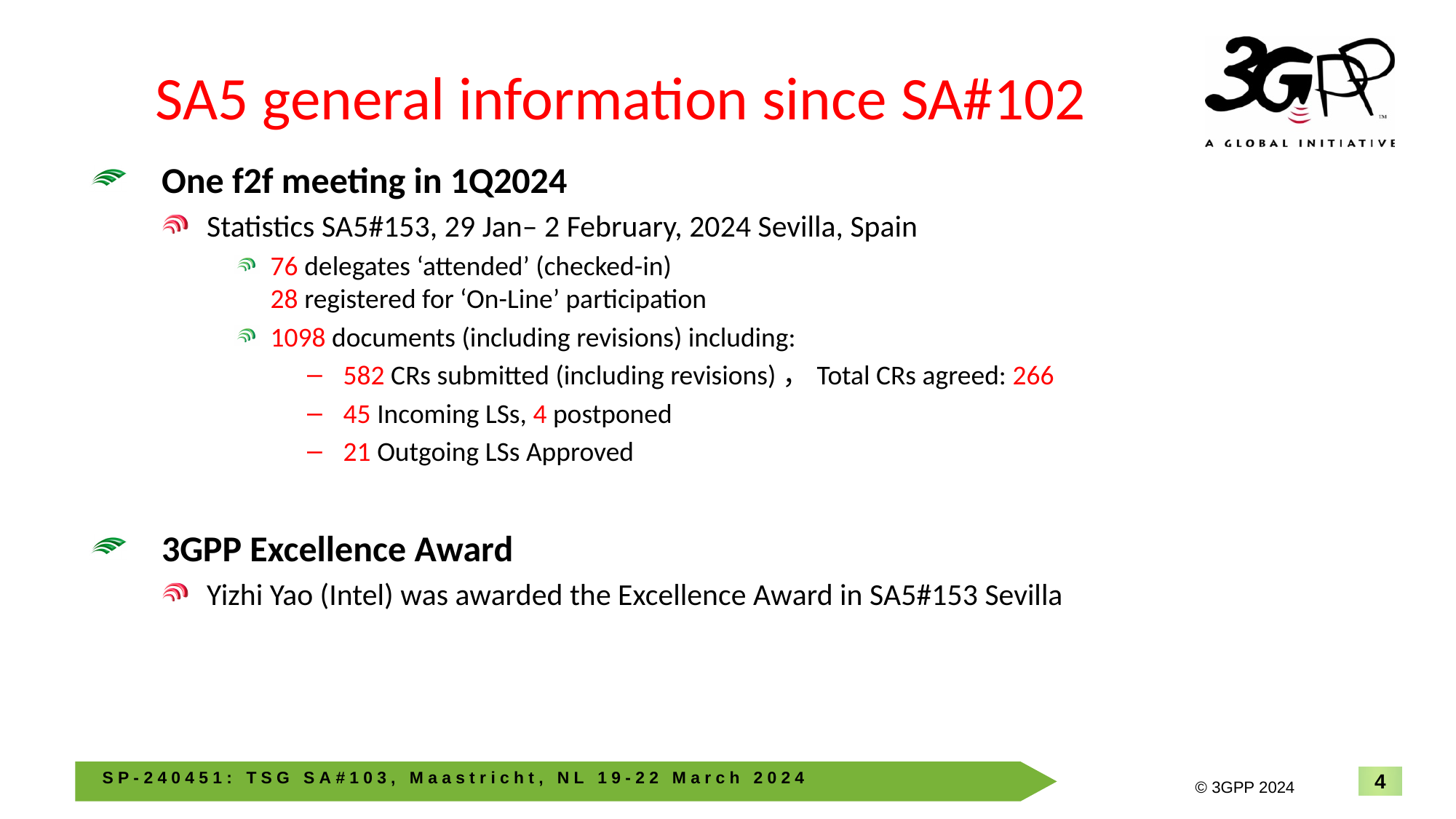

# SA5 general information since SA#102
One f2f meeting in 1Q2024
Statistics SA5#153, 29 Jan– 2 February, 2024 Sevilla, Spain
76 delegates ‘attended’ (checked-in)
28 registered for ‘On-Line’ participation
1098 documents (including revisions) including:
582 CRs submitted (including revisions)，Total CRs agreed: 266
45 Incoming LSs, 4 postponed
21 Outgoing LSs Approved

3GPP Excellence Award
Yizhi Yao (Intel) was awarded the Excellence Award in SA5#153 Sevilla